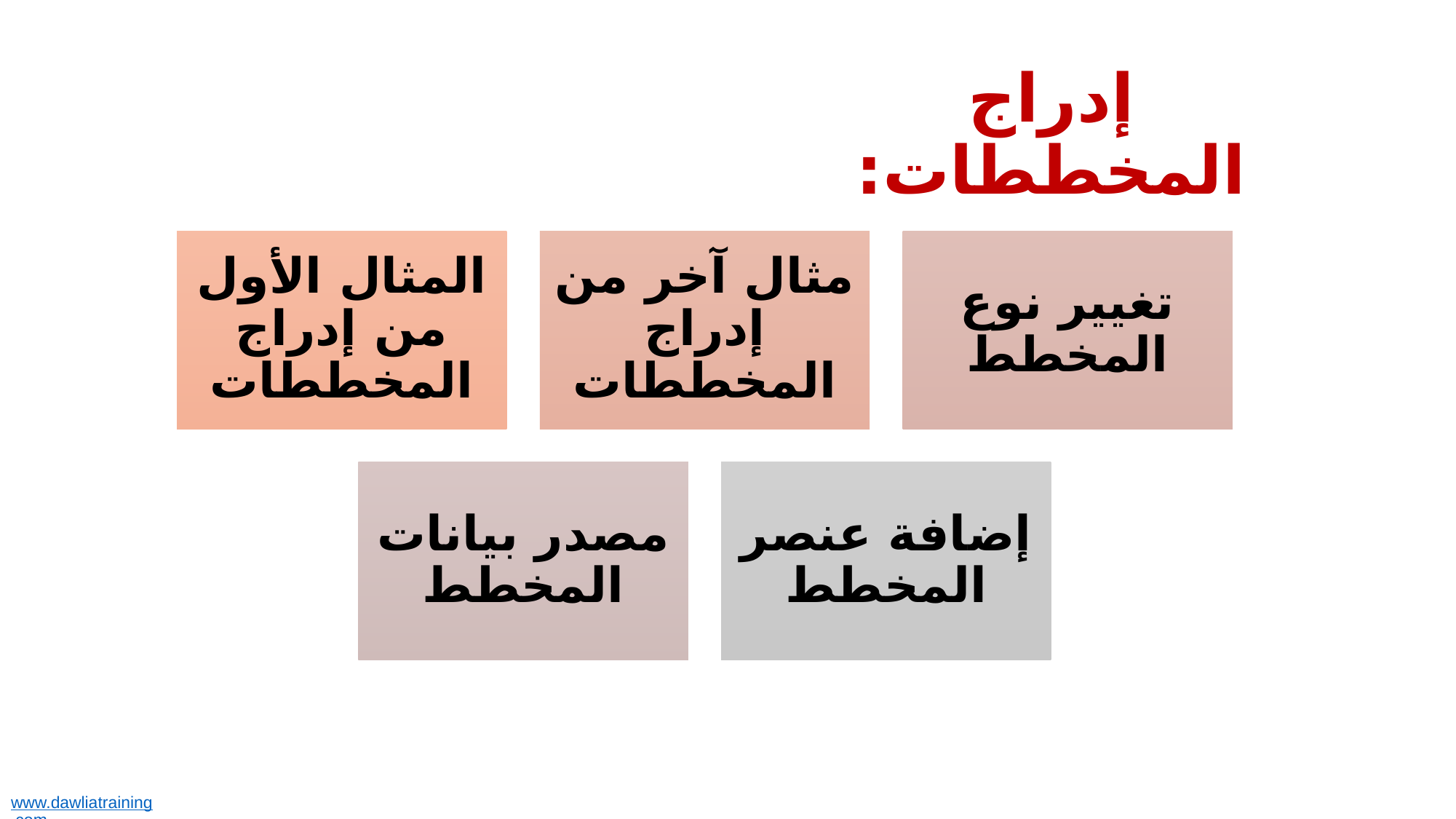

# إدراج المخططات:
المثال الأول من إدراج المخططات
مثال آخر من إدراج المخططات
تغيير نوع المخطط
مصدر بيانات المخطط
إضافة عنصر المخطط
www.dawliatraining.com